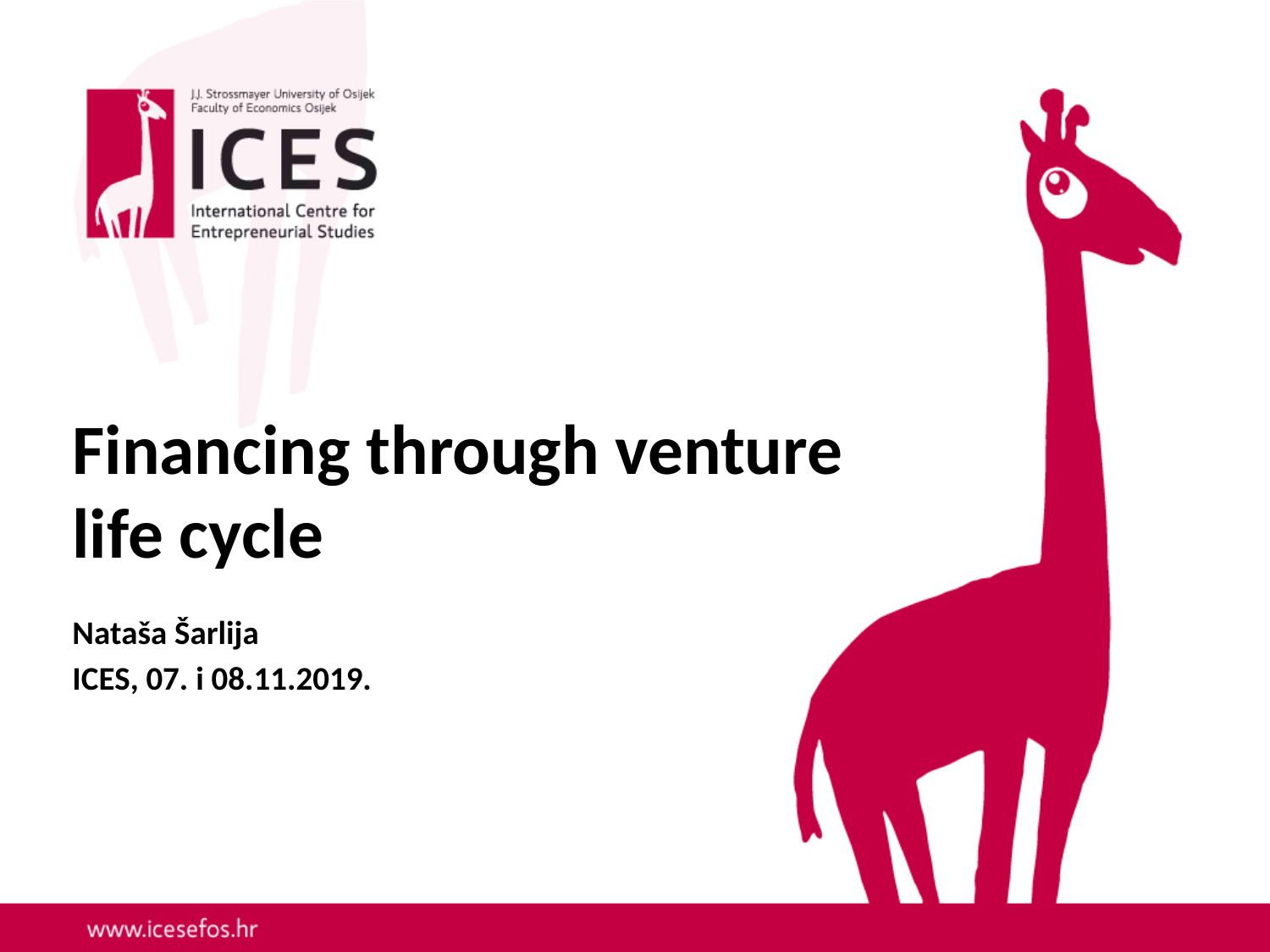

# Financing through venture life cycle
Nataša Šarlija
ICES, 07. i 08.11.2019.